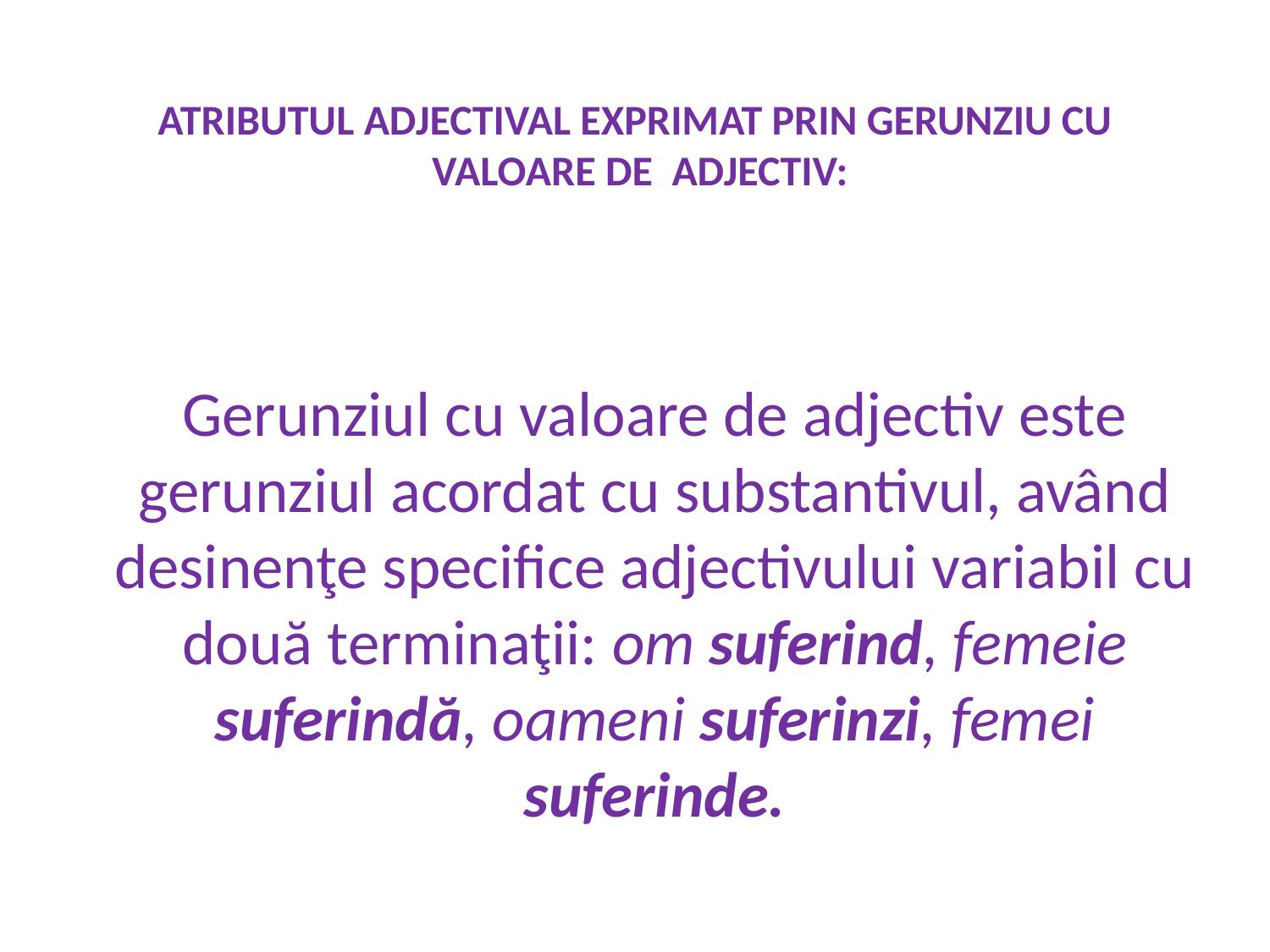

ATRIBUTUL ADJECTIVAL EXPRIMAT PRIN GERUNZIU CU  VALOARE DE  ADJECTIV:
Gerunziul cu valoare de adjectiv este gerunziul acordat cu substantivul, având desinenţe specifice adjectivului variabil cu două terminaţii: om suferind, femeie suferindă, oameni suferinzi, femei suferinde.